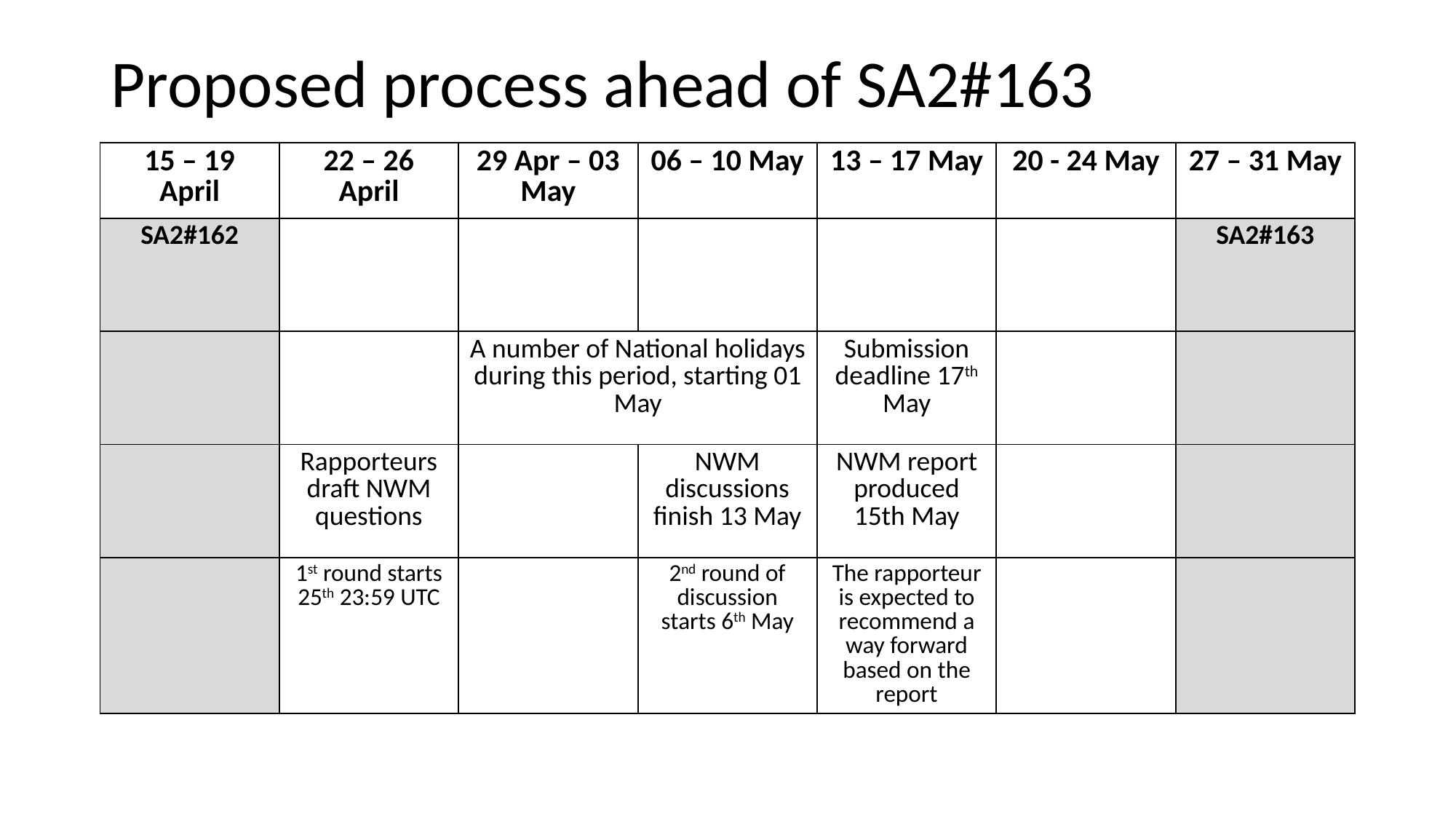

# Proposed process ahead of SA2#163
| 15 – 19 April | 22 – 26 April | 29 Apr – 03 May | 06 – 10 May | 13 – 17 May | 20 - 24 May | 27 – 31 May |
| --- | --- | --- | --- | --- | --- | --- |
| SA2#162 |  |  |  |  |  | SA2#163 |
|  |  | A number of National holidays during this period, starting 01 May |  | Submission deadline 17th May |  |  |
|  | Rapporteurs draft NWM questions |  | NWM discussions finish 13 May | NWM report produced 15th May |  |  |
|  | 1st round starts 25th 23:59 UTC |  | 2nd round of discussion starts 6th May | The rapporteur is expected to recommend a way forward based on the report |  |  |